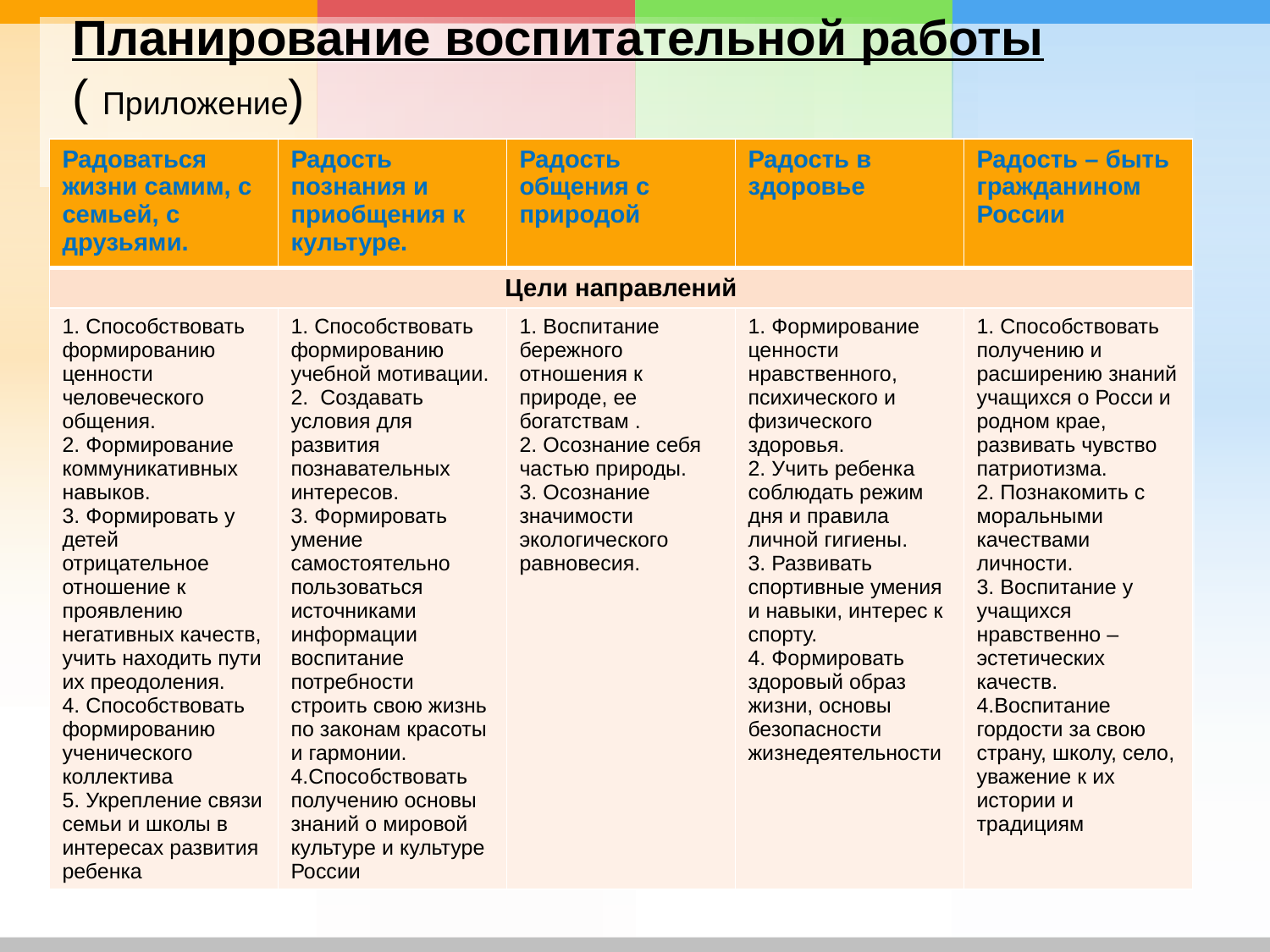

# Планирование воспитательной работы ( Приложение)
| Радоваться жизни самим, с семьей, с друзьями. | Радость познания и приобщения к культуре. | Радость общения с природой | Радость в здоровье | Радость – быть гражданином России |
| --- | --- | --- | --- | --- |
| Цели направлений |  |  |  |  |
| 1. Способствовать формированию ценности человеческого общения. 2. Формирование коммуникативных навыков. 3. Формировать у детей отрицательное отношение к проявлению негативных качеств, учить находить пути их преодоления. 4. Способствовать формированию ученического коллектива 5. Укрепление связи семьи и школы в интересах развития ребенка | 1. Способствовать формированию учебной мотивации. 2. Создавать условия для развития познавательных интересов. 3. Формировать умение самостоятельно пользоваться источниками информации воспитание потребности строить свою жизнь по законам красоты и гармонии. 4.Способствовать получению основы знаний о мировой культуре и культуре России | 1. Воспитание бережного отношения к природе, ее богатствам . 2. Осознание себя частью природы. 3. Осознание значимости экологического равновесия. | 1. Формирование ценности нравственного, психического и физического здоровья. 2. Учить ребенка соблюдать режим дня и правила личной гигиены. 3. Развивать спортивные умения и навыки, интерес к спорту. 4. Формировать здоровый образ жизни, основы безопасности жизнедеятельности | 1. Способствовать получению и расширению знаний учащихся о Росси и родном крае, развивать чувство патриотизма. 2. Познакомить с моральными качествами личности. 3. Воспитание у учащихся нравственно – эстетических качеств. 4.Воспитание гордости за свою страну, школу, село, уважение к их истории и традициям |